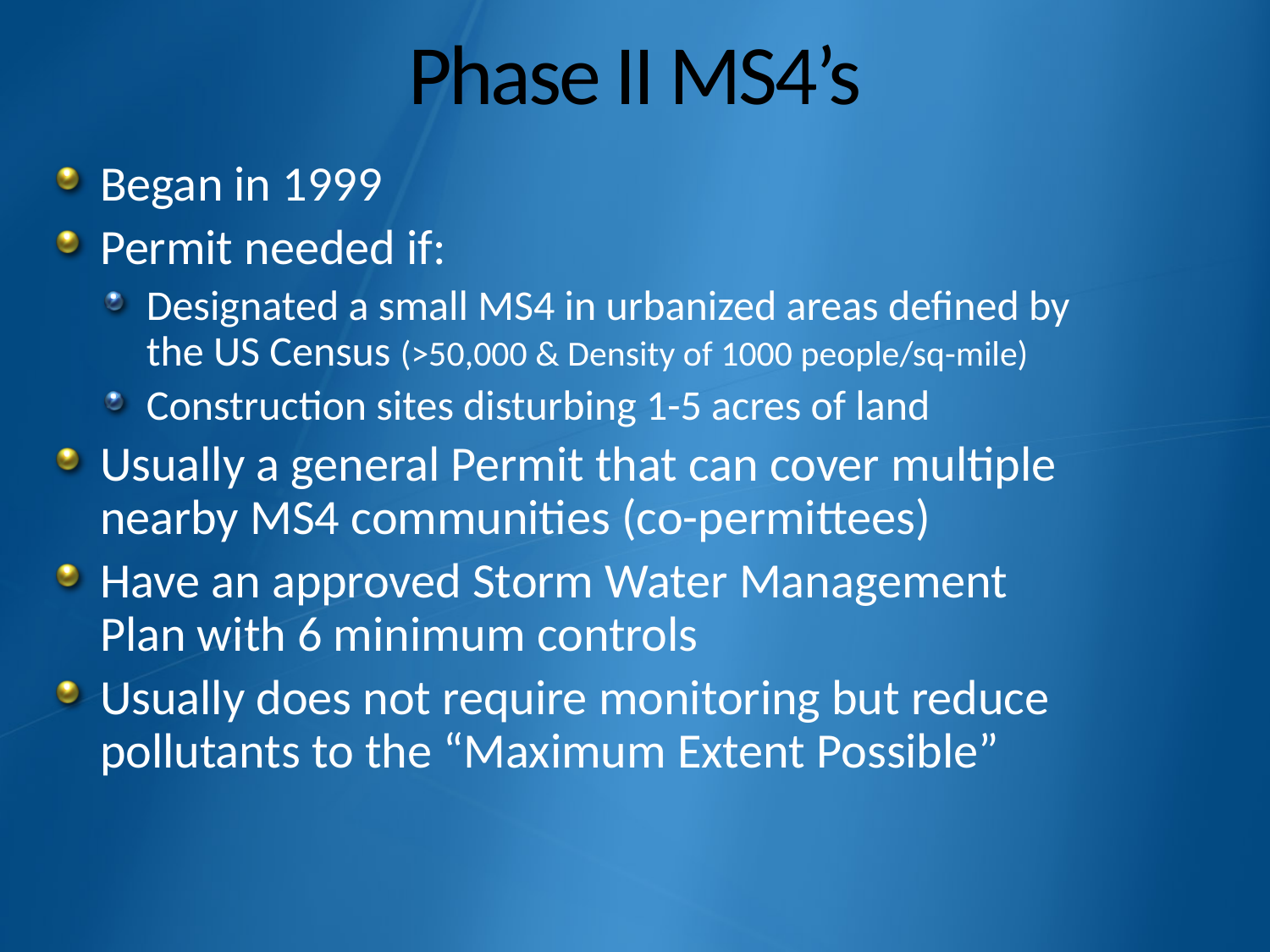

# Phase II MS4’s
Began in 1999
Permit needed if:
Designated a small MS4 in urbanized areas defined by the US Census (>50,000 & Density of 1000 people/sq-mile)
Construction sites disturbing 1-5 acres of land
Usually a general Permit that can cover multiple nearby MS4 communities (co-permittees)
Have an approved Storm Water Management Plan with 6 minimum controls
Usually does not require monitoring but reduce pollutants to the “Maximum Extent Possible”